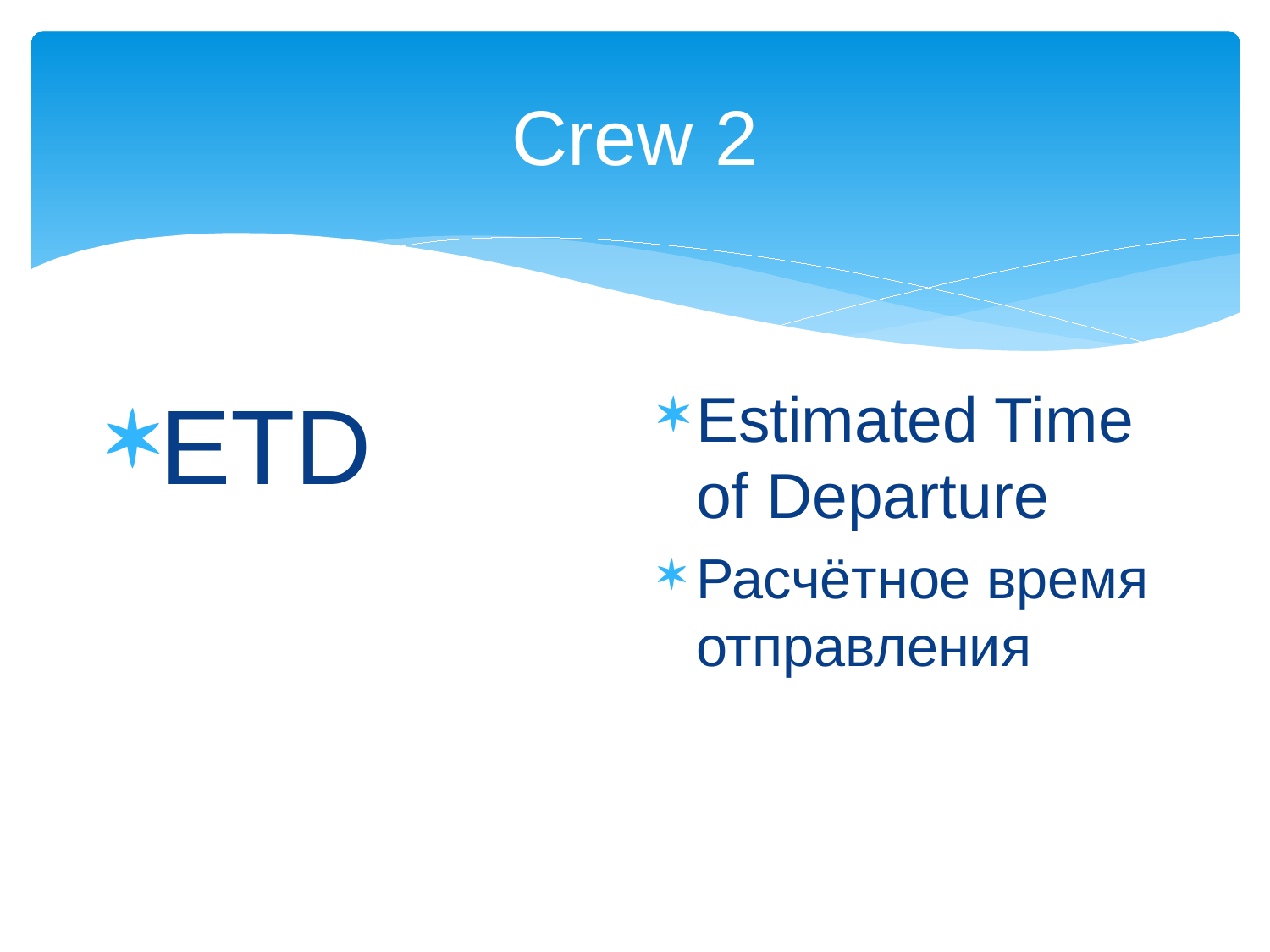

# Crew 2
ETD
Estimated Time of Departure
Расчётное время отправления